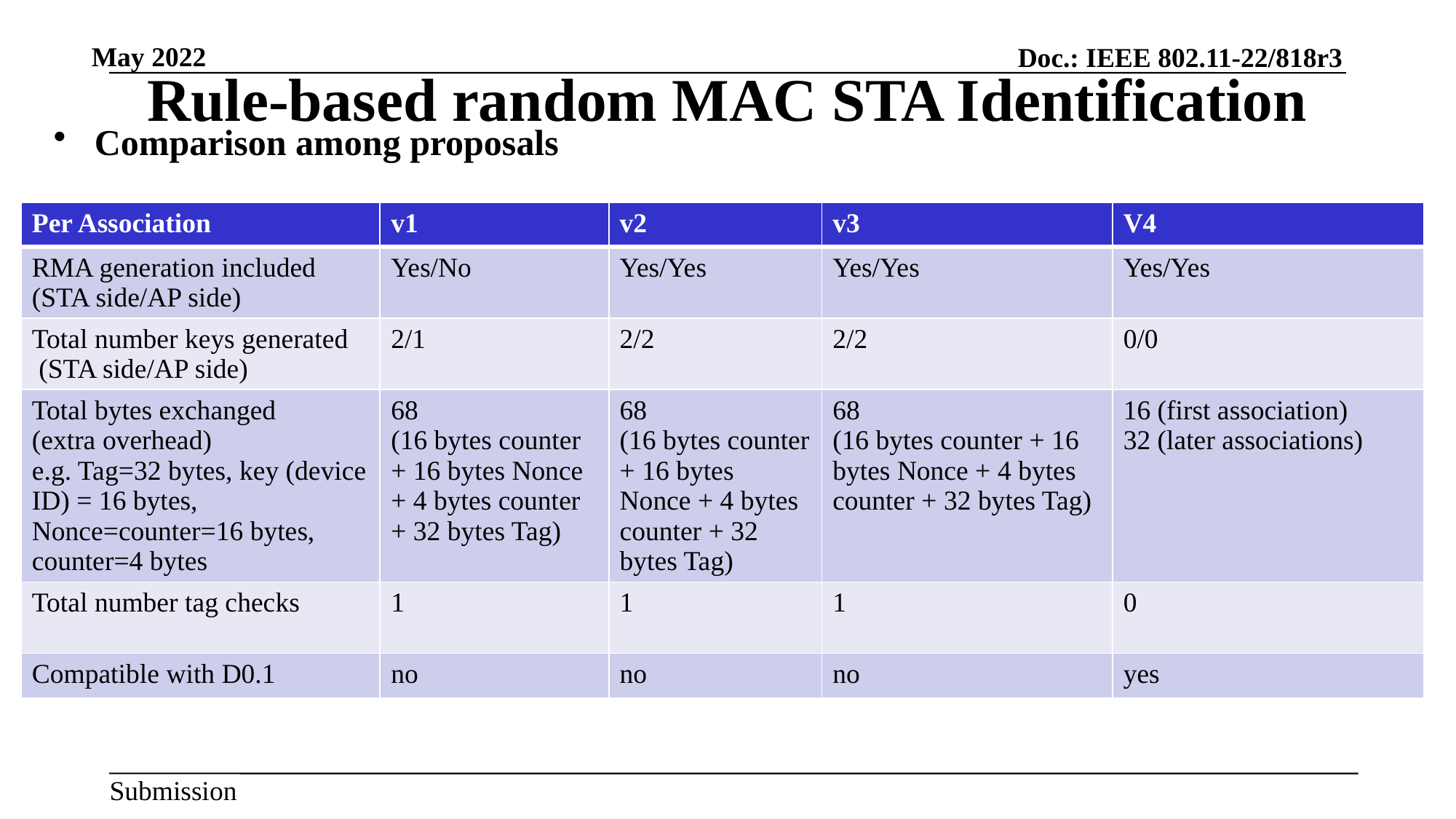

# Rule-based random MAC STA Identification
Comparison among proposals

| Per Association | v1 | v2 | v3 | V4 |
| --- | --- | --- | --- | --- |
| RMA generation included (STA side/AP side) | Yes/No | Yes/Yes | Yes/Yes | Yes/Yes |
| Total number keys generated (STA side/AP side) | 2/1 | 2/2 | 2/2 | 0/0 |
| Total bytes exchanged (extra overhead) e.g. Tag=32 bytes, key (device ID) = 16 bytes, Nonce=counter=16 bytes, counter=4 bytes | 68 (16 bytes counter + 16 bytes Nonce + 4 bytes counter + 32 bytes Tag) | 68 (16 bytes counter + 16 bytes Nonce + 4 bytes counter + 32 bytes Tag) | 68 (16 bytes counter + 16 bytes Nonce + 4 bytes counter + 32 bytes Tag) | 16 (first association) 32 (later associations) |
| Total number tag checks | 1 | 1 | 1 | 0 |
| Compatible with D0.1 | no | no | no | yes |